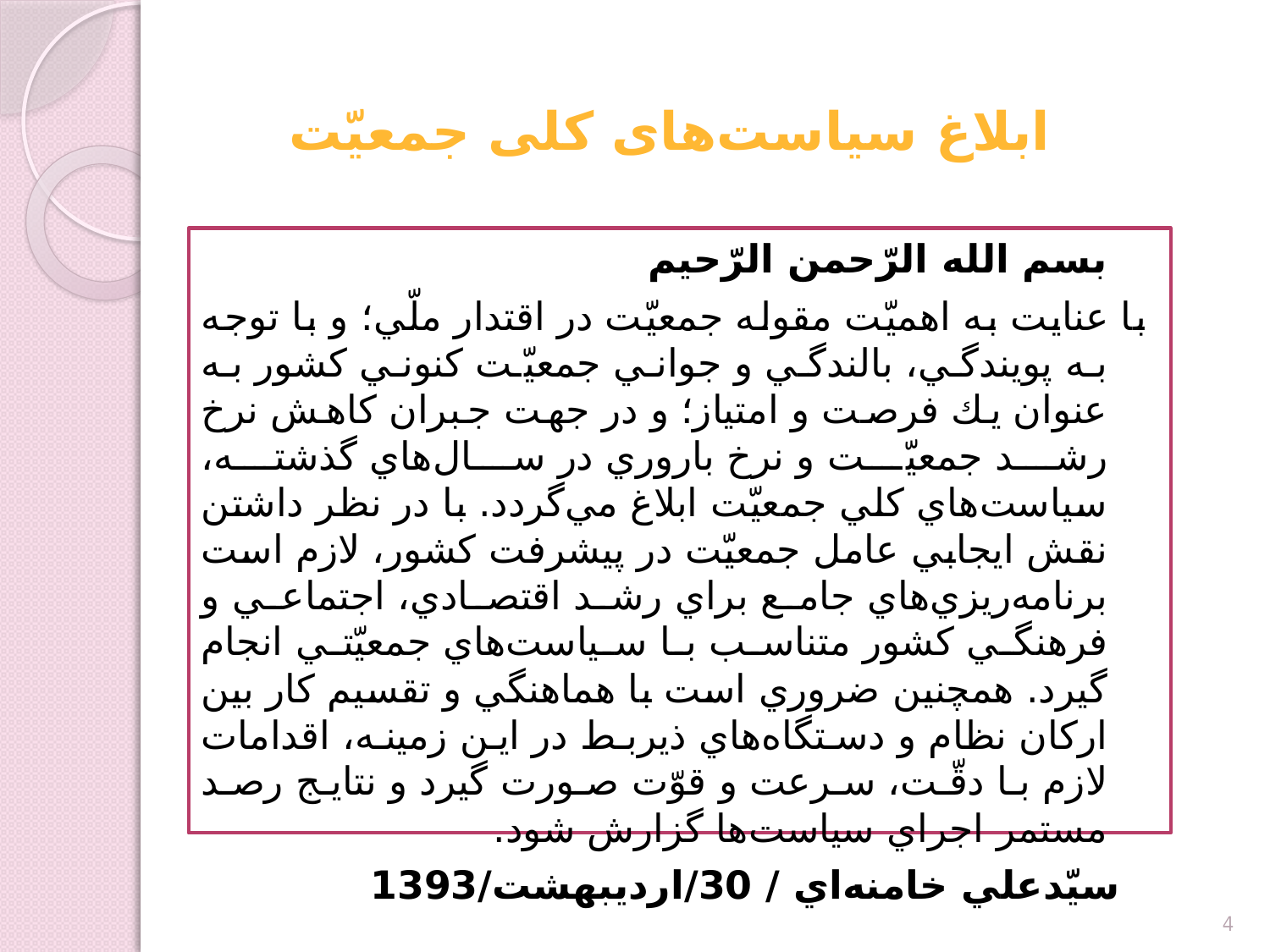

# ابلاغ سیاست‌های کلی جمعیّت
		بسم الله الرّحمن الرّحیم
	با عنايت به اهميّت مقوله جمعيّت در اقتدار ملّي؛ و با توجه به پويندگي، بالندگي و جواني جمعيّت كنوني كشور به عنوان يك فرصت و امتياز؛ و در جهت جبران كاهش نرخ رشد جمعيّت و نرخ باروري در سال‌هاي گذشته، سياست‌هاي كلي جمعيّت ابلاغ مي‌گردد. با در نظر داشتن نقش ايجابي عامل جمعيّت در پيشرفت كشور، لازم است برنامه‌ريزي‌هاي جامع براي رشد اقتصادي، اجتماعي و فرهنگي كشور متناسب با سياست‌هاي جمعيّتي انجام گيرد. همچنين ضروري است با هماهنگي و تقسيم كار بين اركان نظام و دستگاه‌هاي ذيربط در اين زمينه، اقدامات لازم با دقّت، سرعت و قوّت صورت گيرد و نتايج رصد مستمر اجراي سياست‌ها گزارش شود.
  سيّدعلي خامنه‌اي / 30/اردیبهشت/1393

4